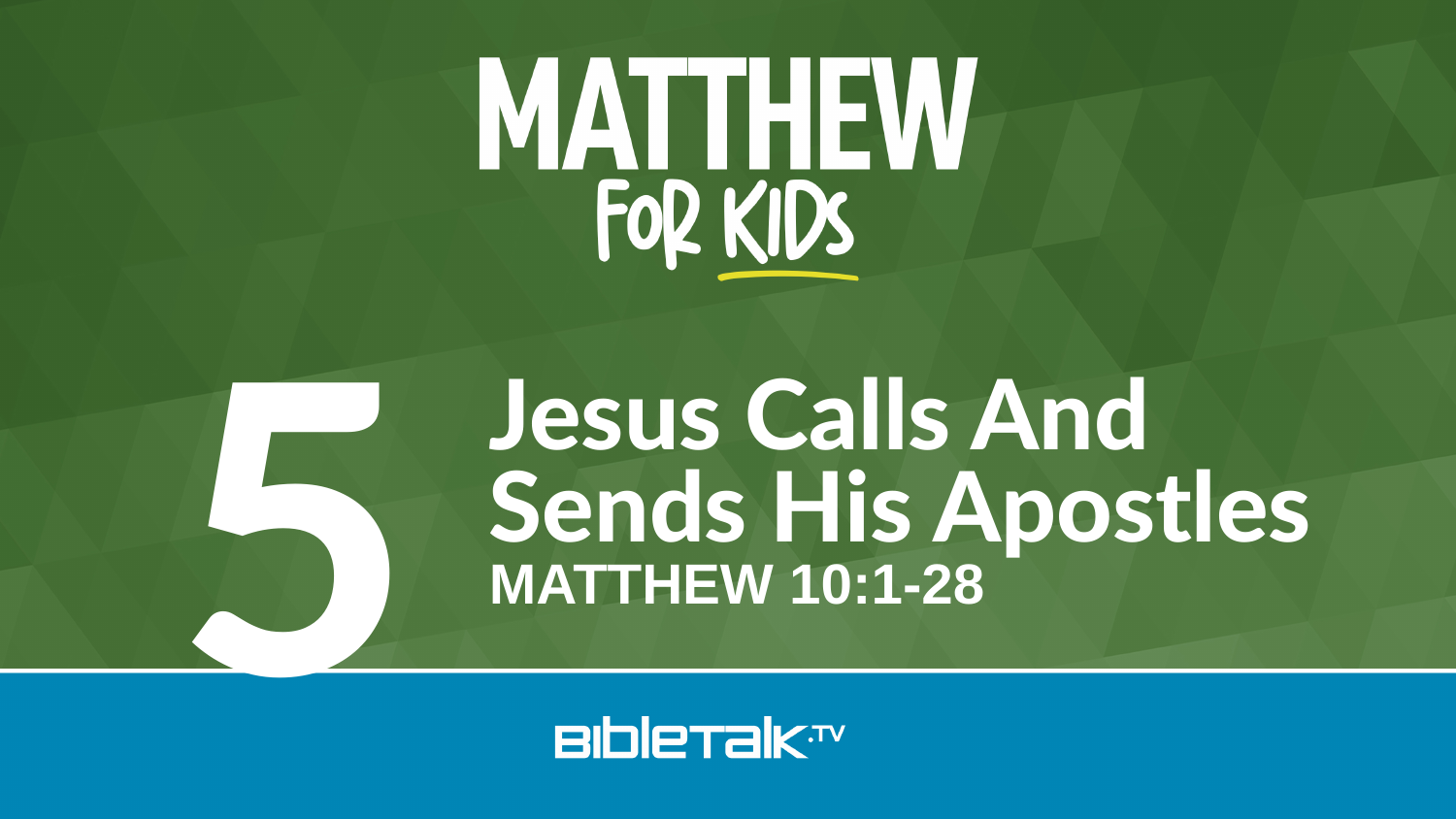

5
Jesus Calls And Sends His Apostles
MATTHEW 10:1-28